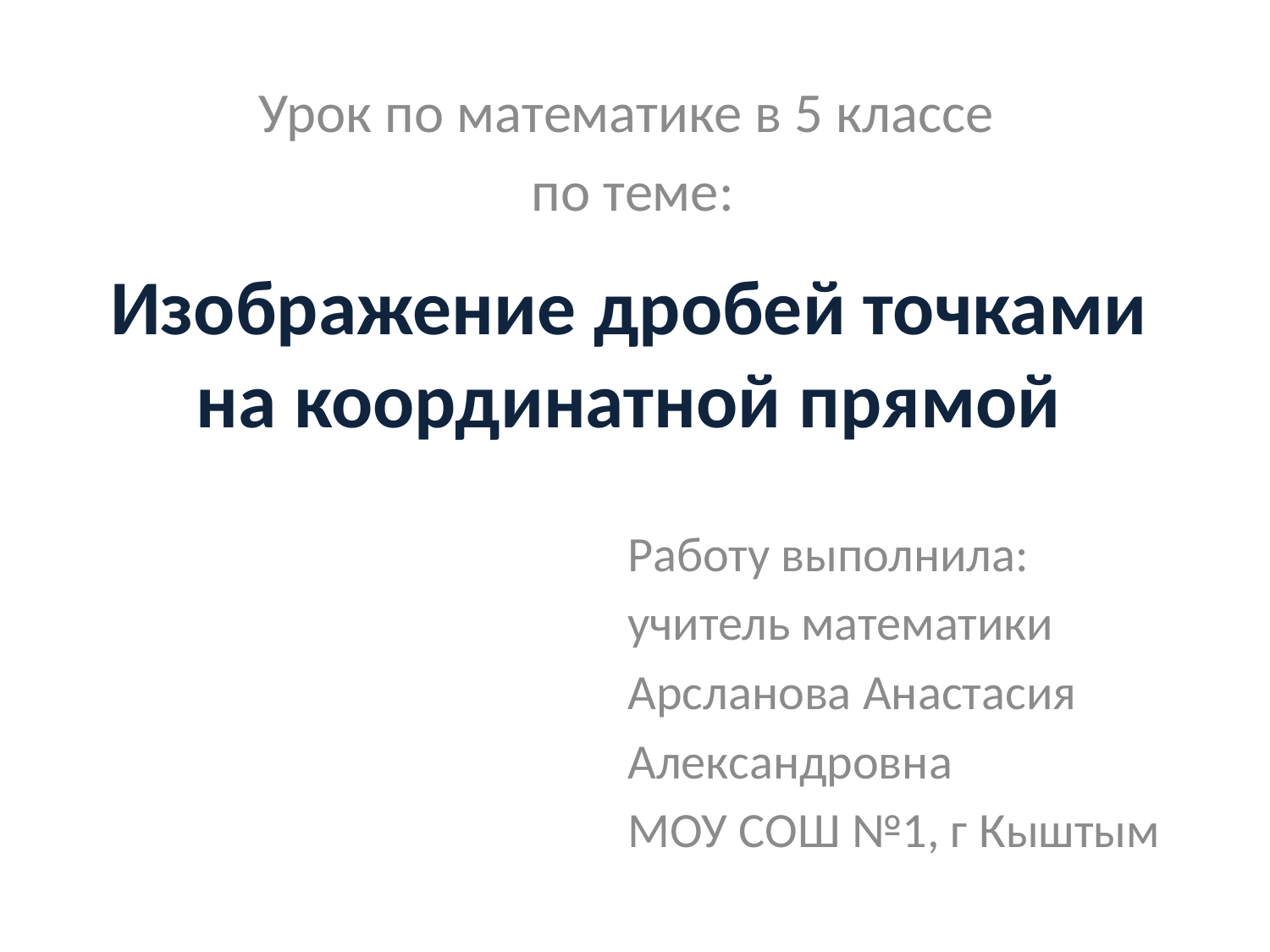

Урок по математике в 5 классе
по теме:
# Изображение дробей точками на координатной прямой
Работу выполнила:
учитель математики
Арсланова Анастасия
Александровна
МОУ СОШ №1, г Кыштым